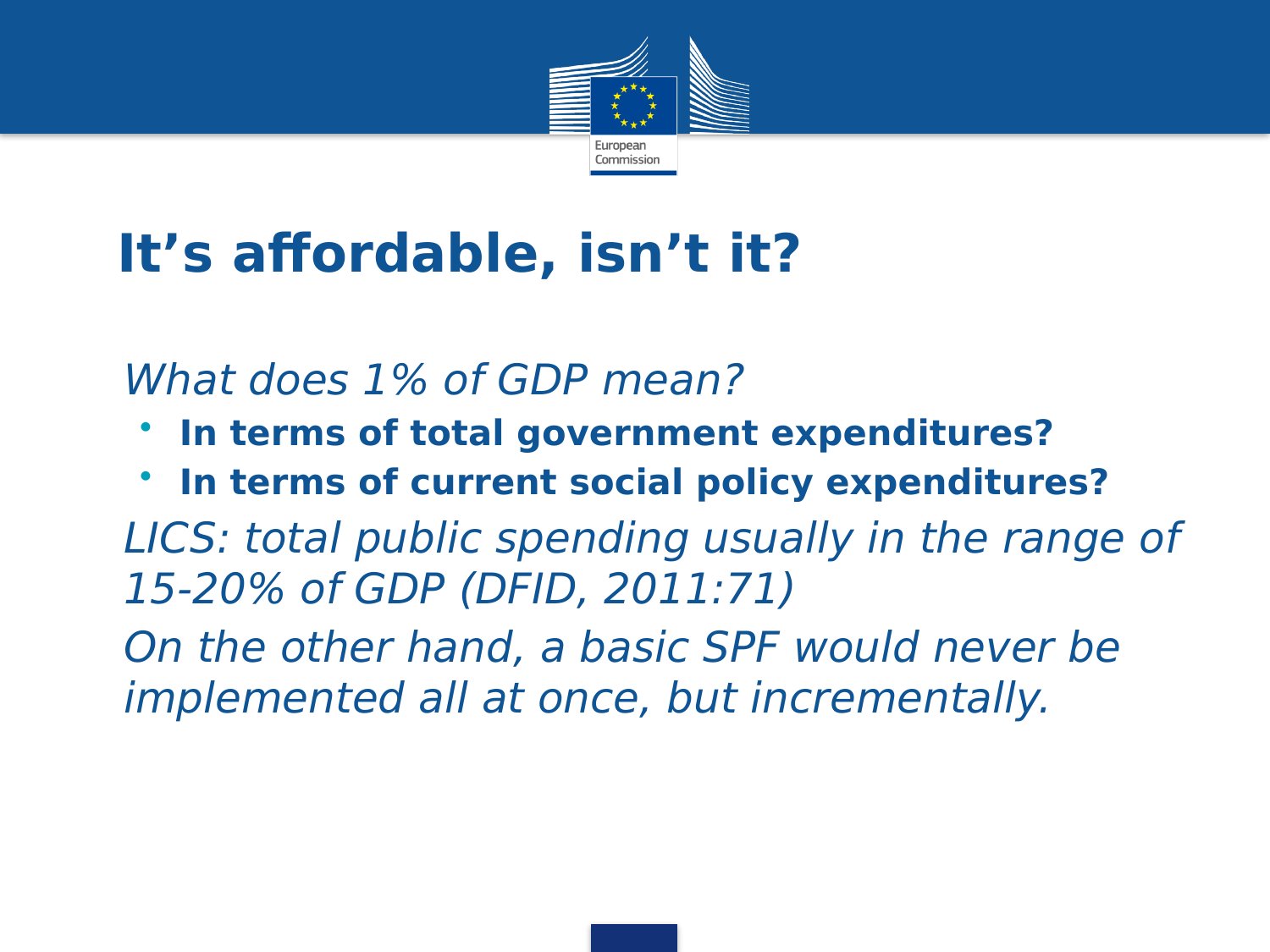

# It’s affordable, isn’t it?
What does 1% of GDP mean?
In terms of total government expenditures?
In terms of current social policy expenditures?
LICS: total public spending usually in the range of 15-20% of GDP (DFID, 2011:71)
On the other hand, a basic SPF would never be implemented all at once, but incrementally.